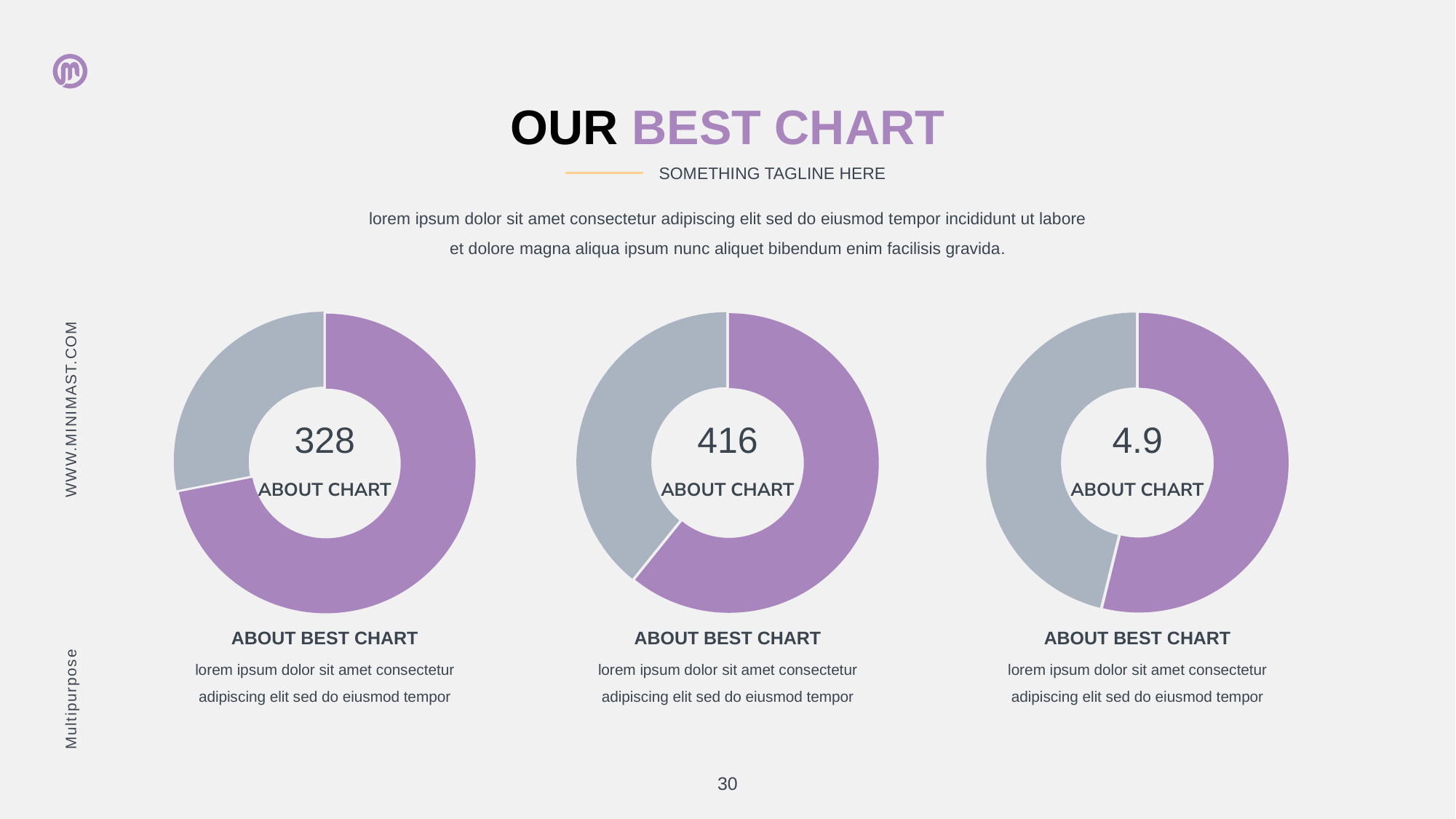

WWW.MINIMAST.COM
Multipurpose
OUR BEST CHART
SOMETHING TAGLINE HERE
lorem ipsum dolor sit amet consectetur adipiscing elit sed do eiusmod tempor incididunt ut labore et dolore magna aliqua ipsum nunc aliquet bibendum enim facilisis gravida.

### Chart

| Category | Sales |
|---|---|
| 1st Qtr | 8.2 |
| 2nd Qtr | 3.2 |

### Chart

| Category | Sales |
|---|---|
| 1st Qtr | 6.2 |
| 2nd Qtr | 4.0 |

### Chart

| Category | Sales |
|---|---|
| 1st Qtr | 7.0 |
| 2nd Qtr | 6.0 |
328
416
4.9
ABOUT CHART
ABOUT CHART
ABOUT CHART
ABOUT BEST CHART
ABOUT BEST CHART
ABOUT BEST CHART
lorem ipsum dolor sit amet consectetur adipiscing elit sed do eiusmod tempor
lorem ipsum dolor sit amet consectetur adipiscing elit sed do eiusmod tempor
lorem ipsum dolor sit amet consectetur adipiscing elit sed do eiusmod tempor